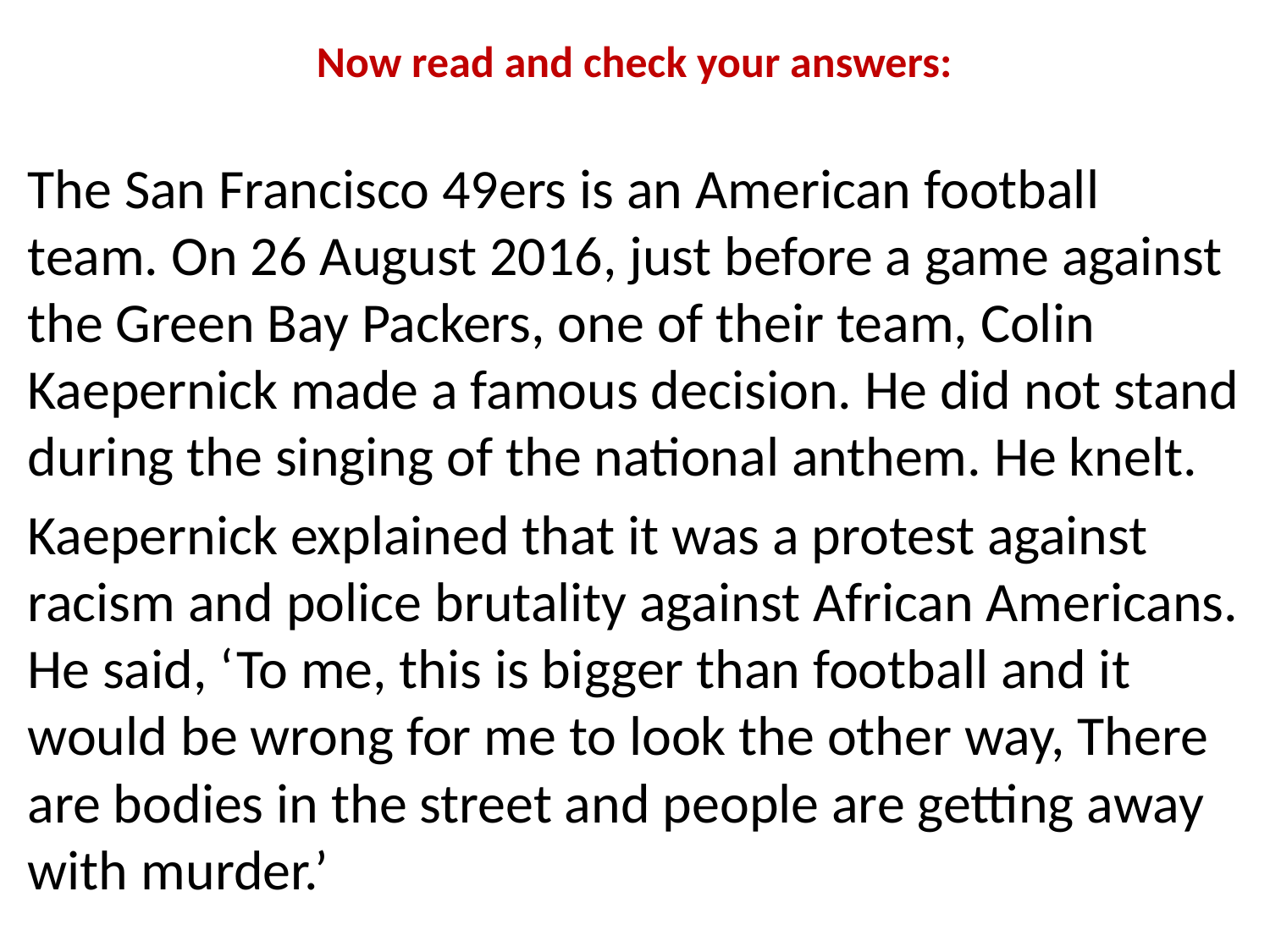

# Now read and check your answers:

The San Francisco 49ers is an American football team. On 26 August 2016, just before a game against the Green Bay Packers, one of their team, Colin Kaepernick made a famous decision. He did not stand during the singing of the national anthem. He knelt.
Kaepernick explained that it was a protest against racism and police brutality against African Americans. He said, ‘To me, this is bigger than football and it would be wrong for me to look the other way, There are bodies in the street and people are getting away with murder.’